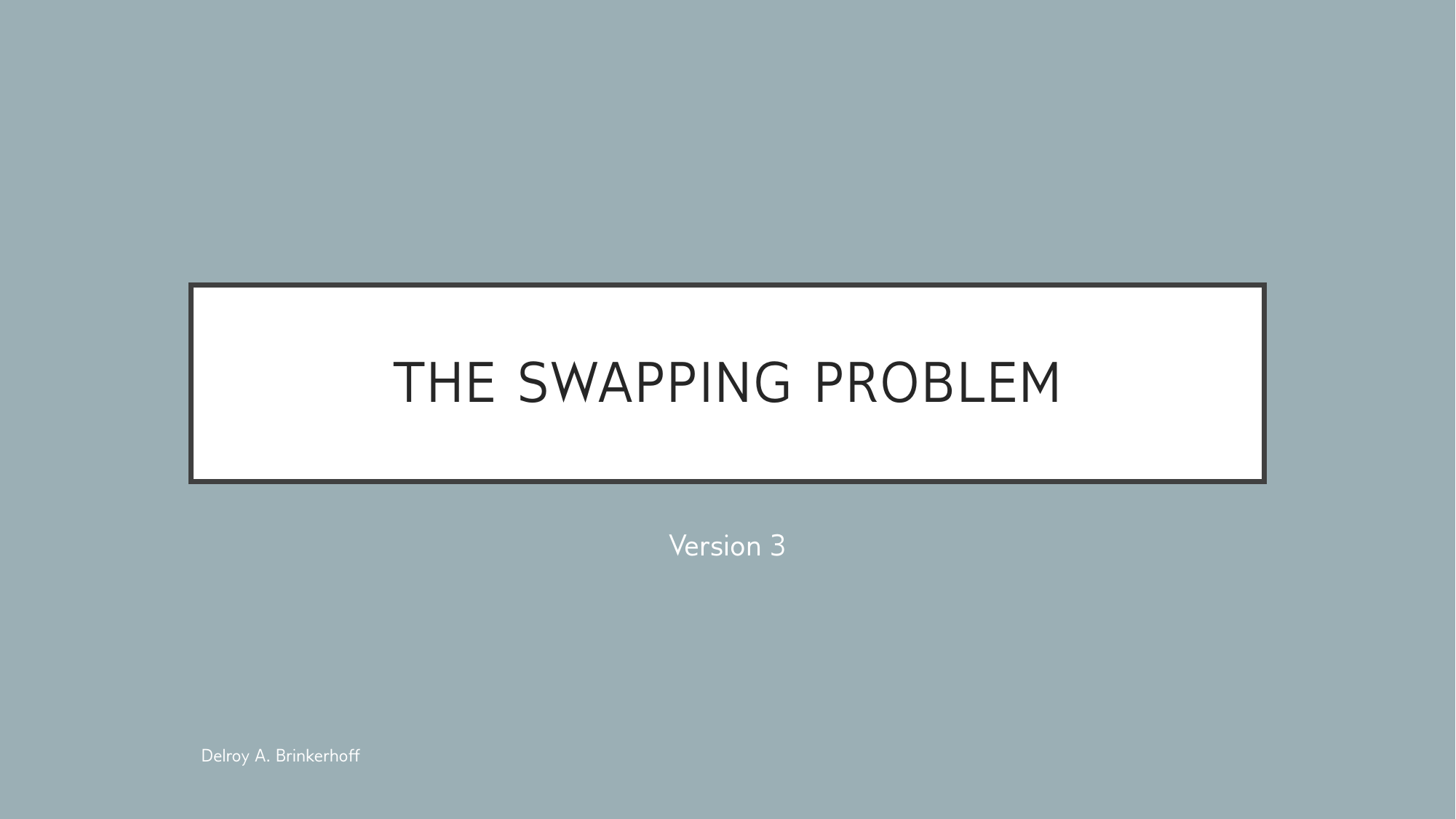

# The Swapping problem
Version 3
Delroy A. Brinkerhoff